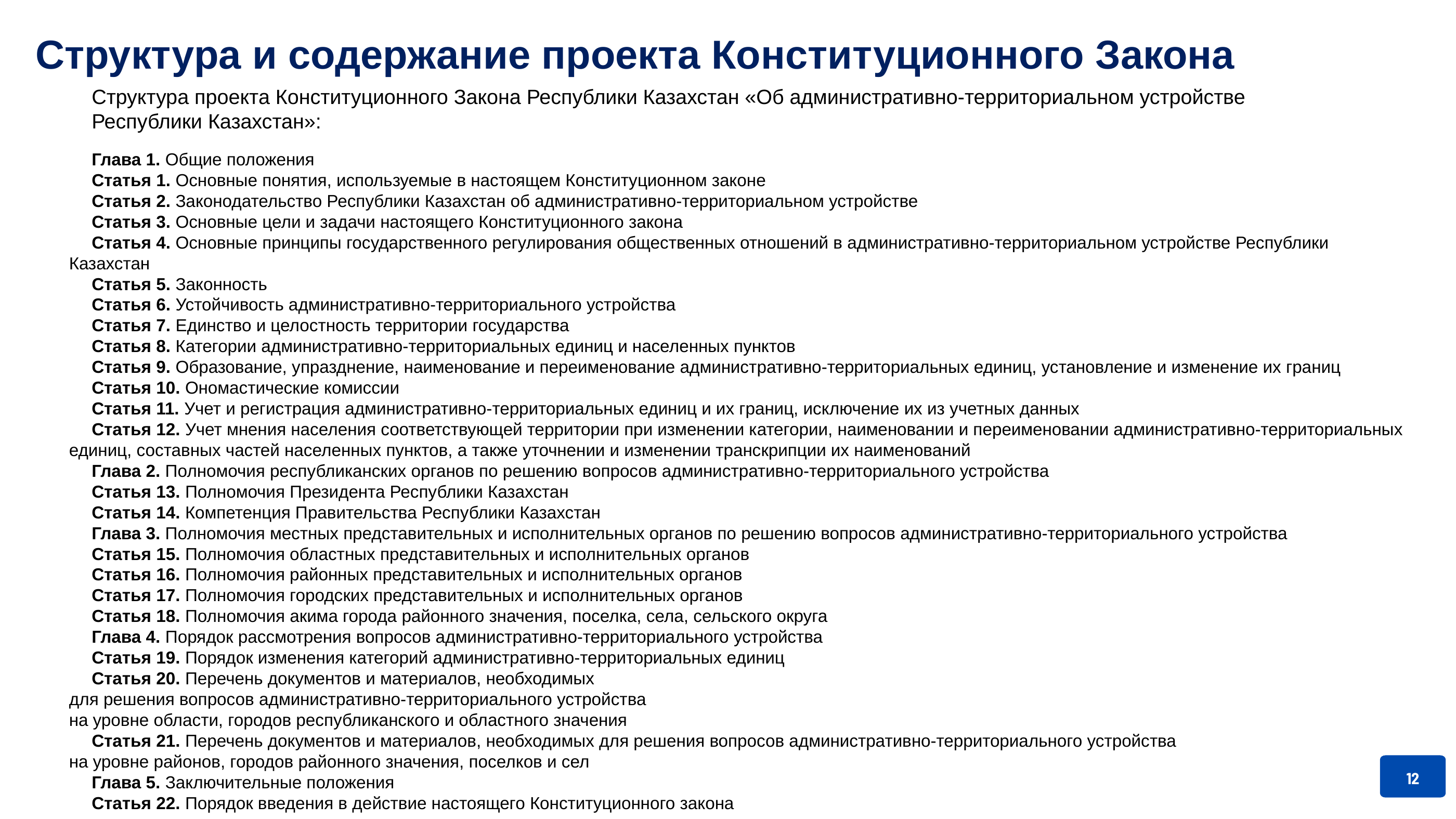

Структура и содержание проекта Конституционного Закона
Структура проекта Конституционного Закона Республики Казахстан «Об административно-территориальном устройстве
Республики Казахстан»:

Глава 1. Общие положения
Статья 1. Основные понятия, используемые в настоящем Конституционном законе
Статья 2. Законодательство Республики Казахстан об административно-территориальном устройстве
Статья 3. Основные цели и задачи настоящего Конституционного закона
Статья 4. Основные принципы государственного регулирования общественных отношений в административно-территориальном устройстве Республики Казахстан
Статья 5. Законность
Статья 6. Устойчивость административно-территориального устройства
Статья 7. Единство и целостность территории государства
Статья 8. Категории административно-территориальных единиц и населенных пунктов
Статья 9. Образование, упразднение, наименование и переименование административно-территориальных единиц, установление и изменение их границ
Статья 10. Ономастические комиссии
Статья 11. Учет и регистрация административно-территориальных единиц и их границ, исключение их из учетных данных
Статья 12. Учет мнения населения соответствующей территории при изменении категории, наименовании и переименовании административно-территориальных единиц, составных частей населенных пунктов, а также уточнении и изменении транскрипции их наименований
Глава 2. Полномочия республиканских органов по решению вопросов административно-территориального устройства
Статья 13. Полномочия Президента Республики Казахстан
Статья 14. Компетенция Правительства Республики Казахстан
Глава 3. Полномочия местных представительных и исполнительных органов по решению вопросов административно-территориального устройства
Статья 15. Полномочия областных представительных и исполнительных органов
Статья 16. Полномочия районных представительных и исполнительных органов
Статья 17. Полномочия городских представительных и исполнительных органов
Статья 18. Полномочия акима города районного значения, поселка, села, сельского округа
Глава 4. Порядок рассмотрения вопросов административно-территориального устройства
Статья 19. Порядок изменения категорий административно-территориальных единиц
Статья 20. Перечень документов и материалов, необходимых
для решения вопросов административно-территориального устройства
на уровне области, городов республиканского и областного значения
Статья 21. Перечень документов и материалов, необходимых для решения вопросов административно-территориального устройства
на уровне районов, городов районного значения, поселков и сел
Глава 5. Заключительные положения
Статья 22. Порядок введения в действие настоящего Конституционного закона

12